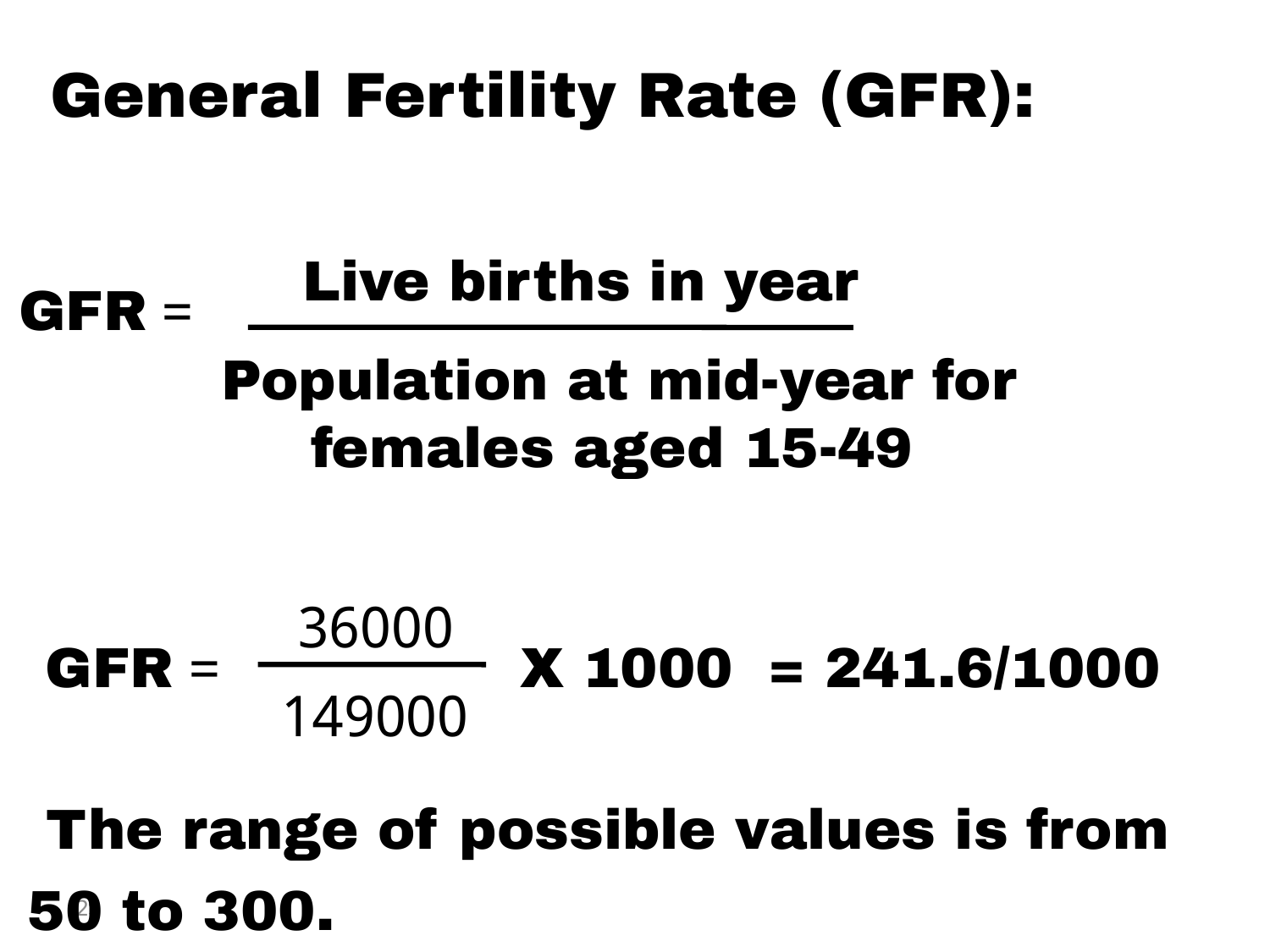

General Fertility Rate (GFR):
Live births in year
 = GFR
Population at mid-year for
females aged 15-49
36000
 = GFR
X 1000
= 241.6/1000
149000
 The range of possible values is from 50 to 300.
29